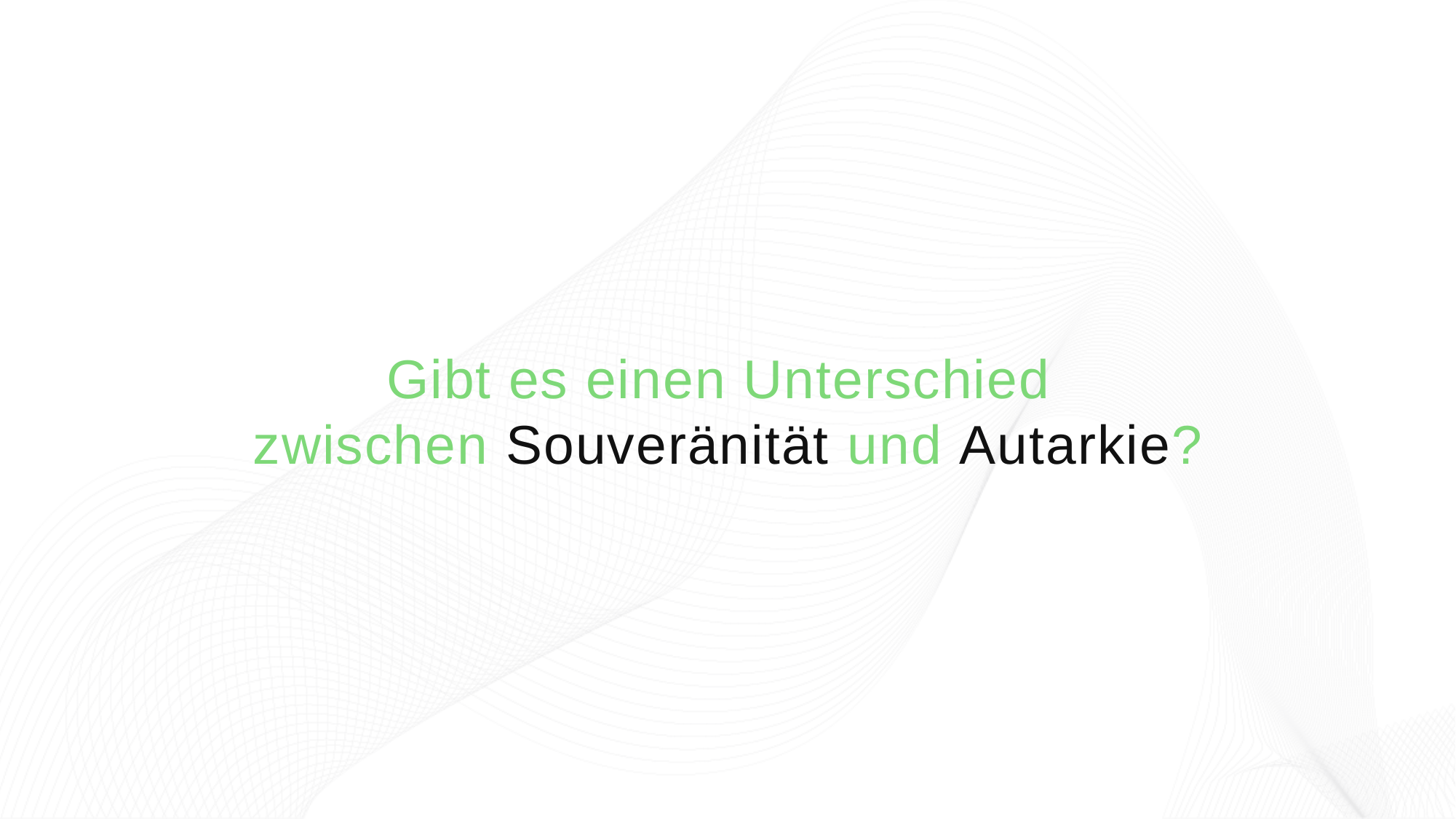

# Gibt es einen Unterschied zwischen Souveränität und Autarkie?